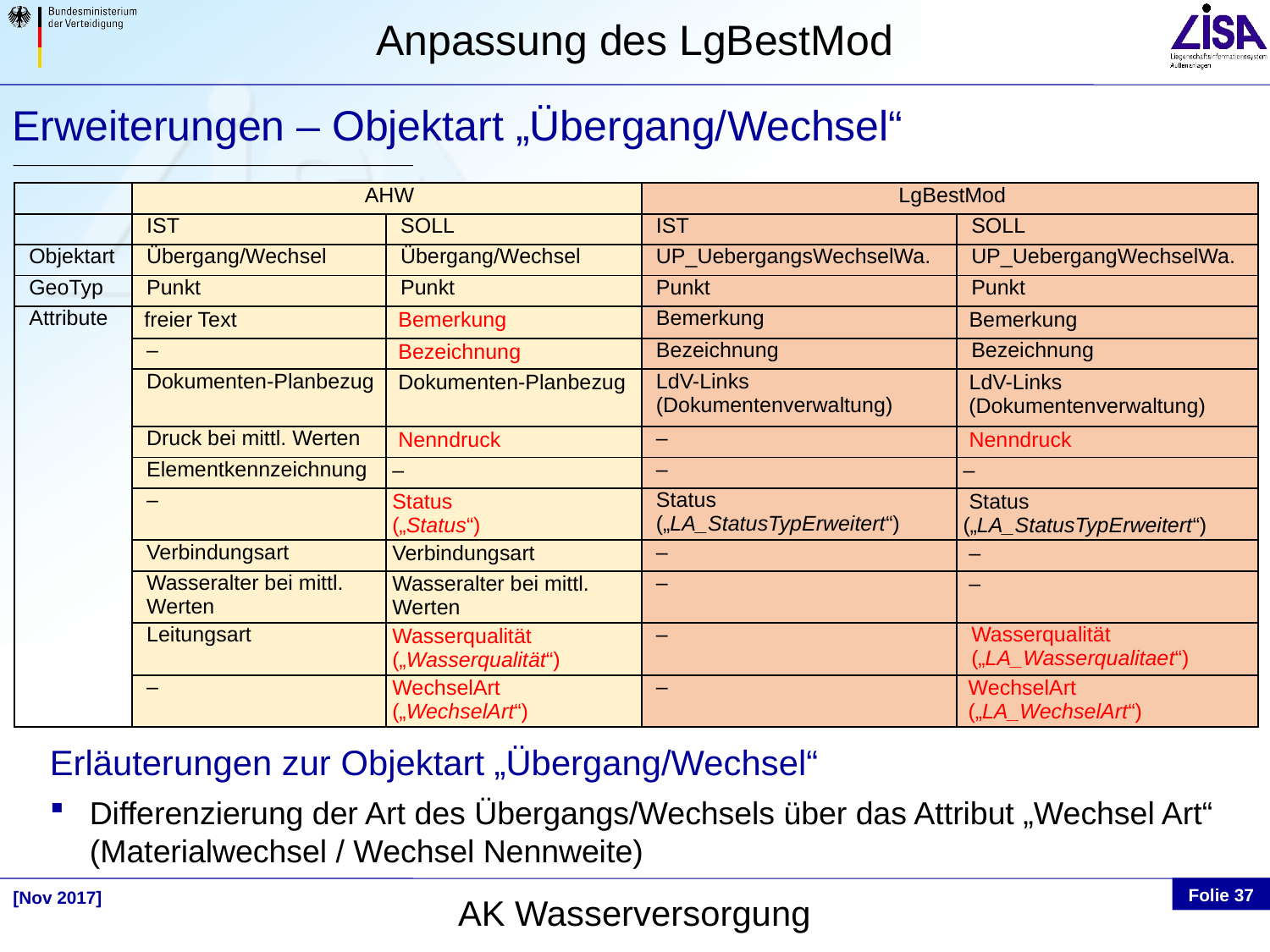

Erweiterungen – Objektart „Übergang/Wechsel“

|  | AHW |  | LgBestMod |  |
| --- | --- | --- | --- | --- |
|  | IST | SOLL | IST | SOLL |
| Objektart | Übergang/Wechsel | Übergang/Wechsel | UP\_UebergangsWechselWa. | UP\_UebergangWechselWa. |
| GeoTyp | Punkt | Punkt | Punkt | Punkt |
| Attribute | freier Text | Bemerkung | Bemerkung | Bemerkung |
|  | – | Bezeichnung | Bezeichnung | Bezeichnung |
|  | Dokumenten-Planbezug | Dokumenten-Planbezug | LdV-Links (Dokumentenverwaltung) | LdV-Links (Dokumentenverwaltung) |
|  | Druck bei mittl. Werten | Nenndruck | – | Nenndruck |
|  | Elementkennzeichnung | – | – | – |
|  | – | Status („Status“) | Status („LA\_StatusTypErweitert“) | Status („LA\_StatusTypErweitert“) |
|  | Verbindungsart | Verbindungsart | – | – |
|  | Wasseralter bei mittl. Werten | Wasseralter bei mittl. Werten | – | – |
|  | Leitungsart | Wasserqualität („Wasserqualität“) | – | Wasserqualität („LA\_Wasserqualitaet“) |
|  | – | WechselArt („WechselArt“) | – | WechselArt („LA\_WechselArt“) |
Erläuterungen zur Objektart „Übergang/Wechsel“
Differenzierung der Art des Übergangs/Wechsels über das Attribut „Wechsel Art“ (Materialwechsel / Wechsel Nennweite)